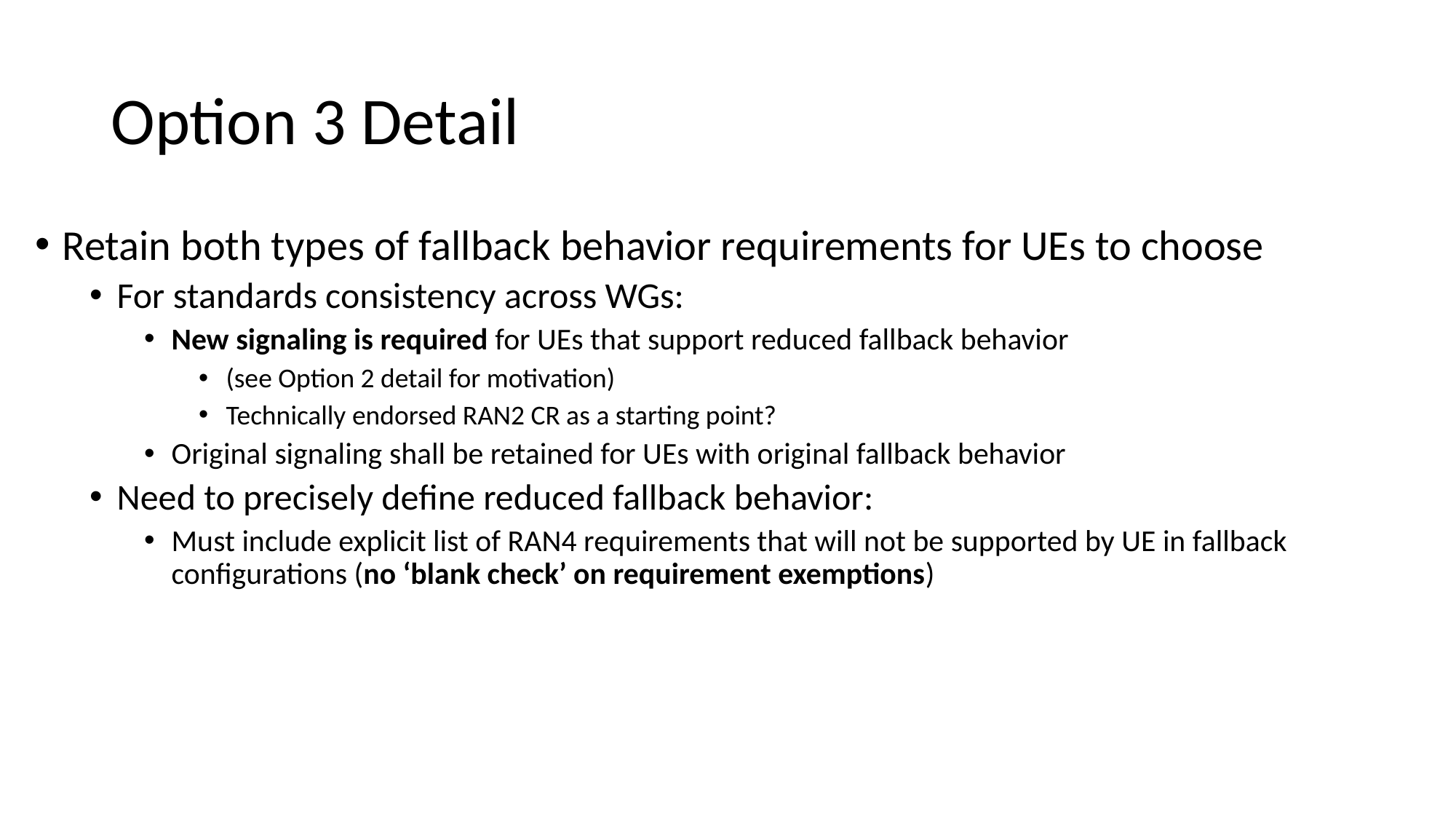

# Option 3 Detail
Retain both types of fallback behavior requirements for UEs to choose
For standards consistency across WGs:
New signaling is required for UEs that support reduced fallback behavior
(see Option 2 detail for motivation)
Technically endorsed RAN2 CR as a starting point?
Original signaling shall be retained for UEs with original fallback behavior
Need to precisely define reduced fallback behavior:
Must include explicit list of RAN4 requirements that will not be supported by UE in fallback configurations (no ‘blank check’ on requirement exemptions)